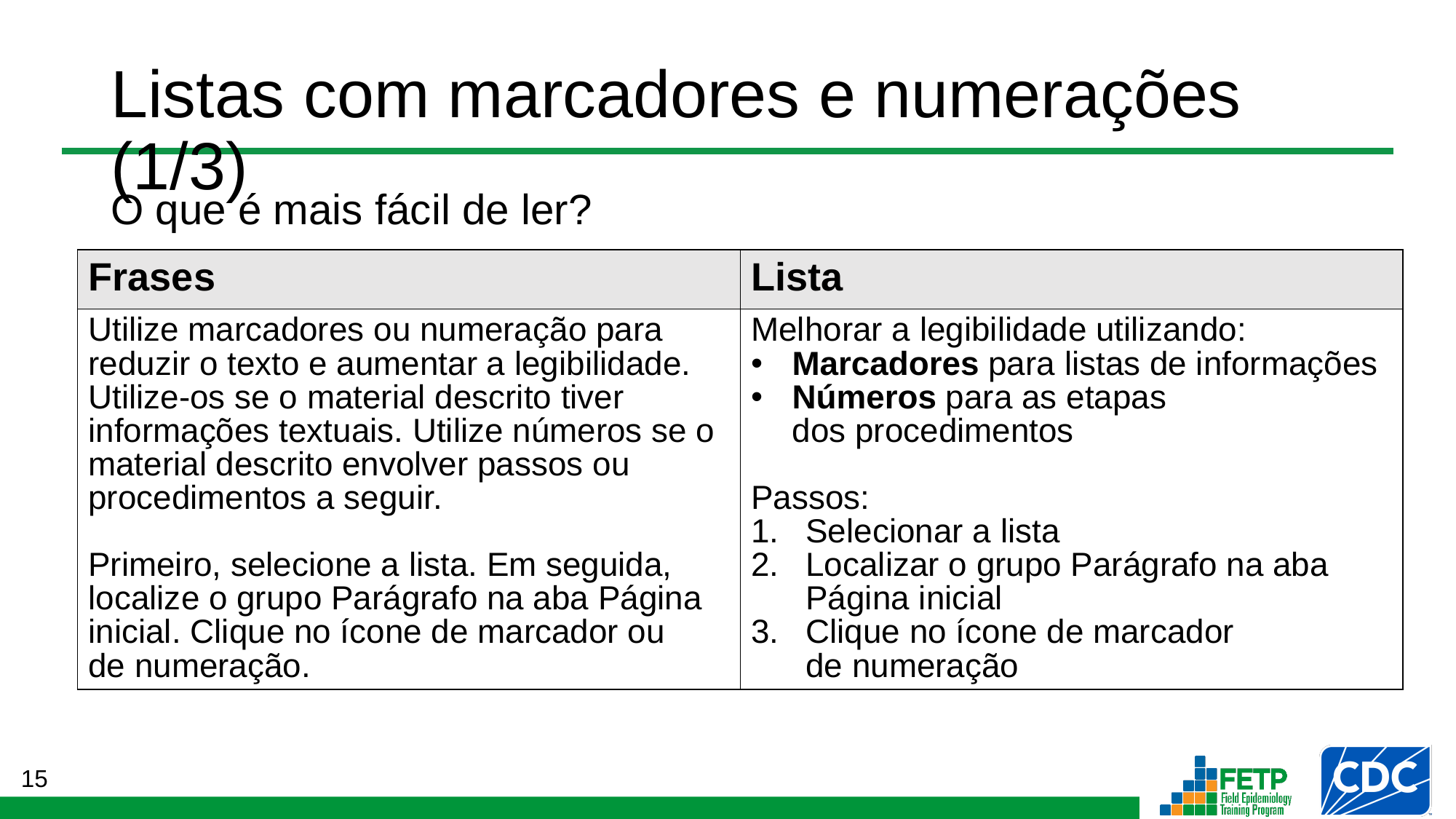

# Listas com marcadores e numerações (1/3)
O que é mais fácil de ler?
| Frases | Lista |
| --- | --- |
| Utilize marcadores ou numeração para reduzir o texto e aumentar a legibilidade. Utilize-os se o material descrito tiver informações textuais. Utilize números se o material descrito envolver passos ou procedimentos a seguir. Primeiro, selecione a lista. Em seguida, localize o grupo Parágrafo na aba Página inicial. Clique no ícone de marcador ou de numeração. | Melhorar a legibilidade utilizando: Marcadores para listas de informações Números para as etapas dos procedimentos Passos: Selecionar a lista Localizar o grupo Parágrafo na aba Página inicial Clique no ícone de marcador de numeração |